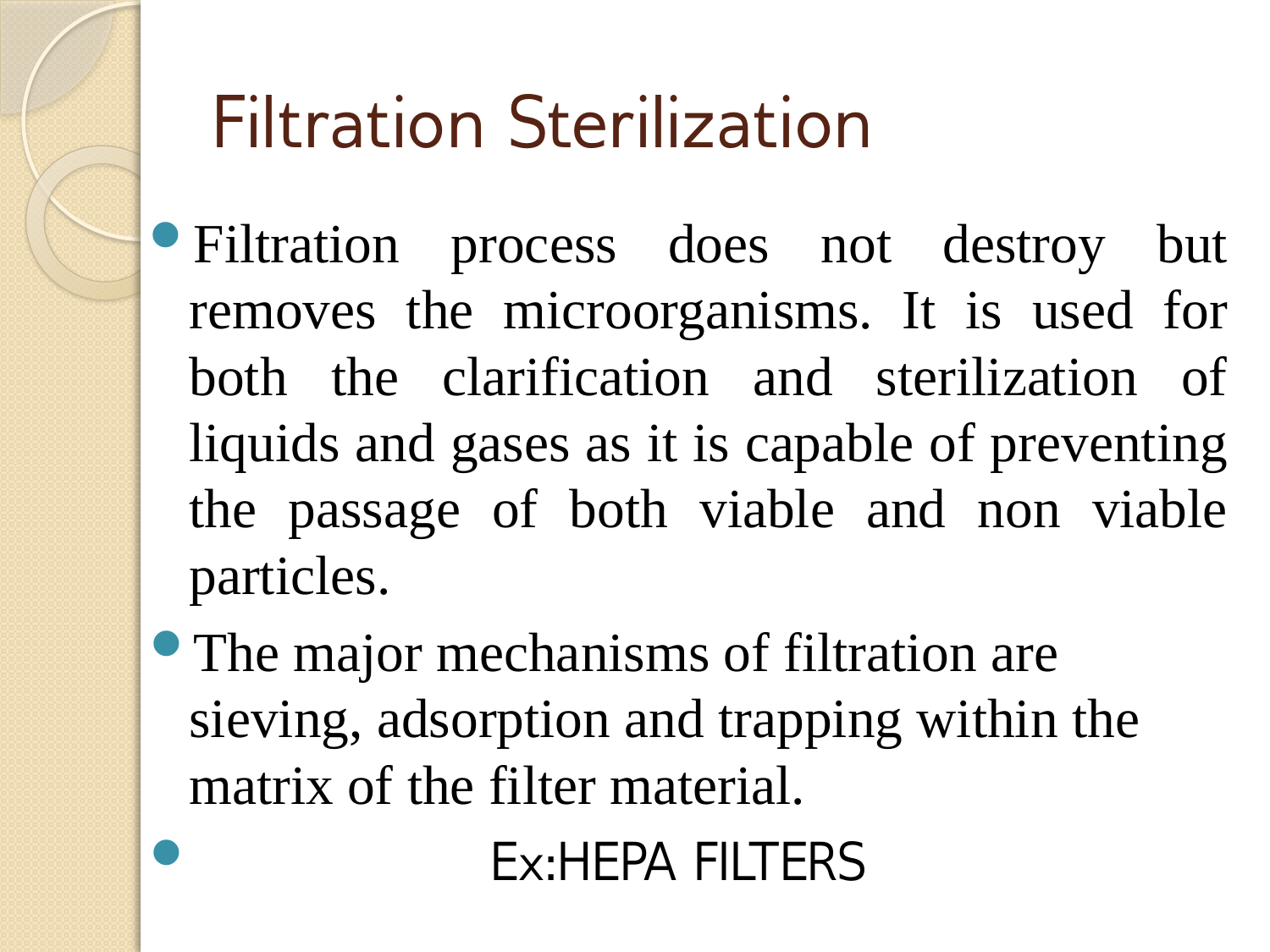

# Filtration Sterilization
Filtration process does not destroy but removes the microorganisms. It is used for both the clarification and sterilization of liquids and gases as it is capable of preventing the passage of both viable and non viable particles.
The major mechanisms of filtration are sieving, adsorption and trapping within the matrix of the filter material.
                  Ex:HEPA FILTERS